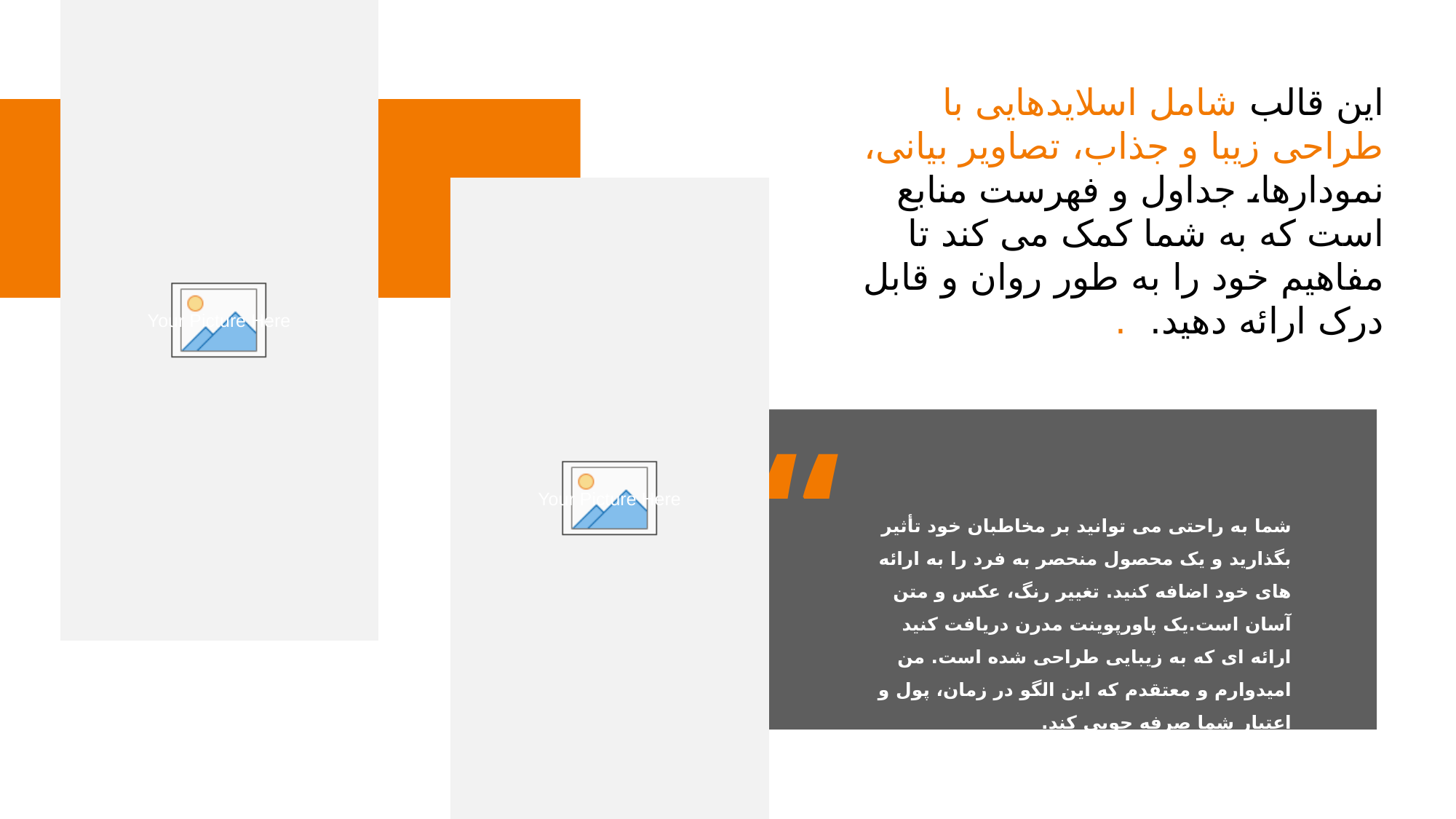

این قالب شامل اسلایدهایی با طراحی زیبا و جذاب، تصاویر بیانی، نمودارها، جداول و فهرست منابع است که به شما کمک می کند تا مفاهیم خود را به طور روان و قابل درک ارائه دهید.  .

“

شما به راحتی می توانید بر مخاطبان خود تأثیر بگذارید و یک محصول منحصر به فرد را به ارائه های خود اضافه کنید. تغییر رنگ، عکس و متن آسان است.یک پاورپوینت مدرن دریافت کنید  ارائه ای که به زیبایی طراحی شده است. من امیدوارم و معتقدم که این الگو در زمان، پول و اعتبار شما صرفه جویی کند.